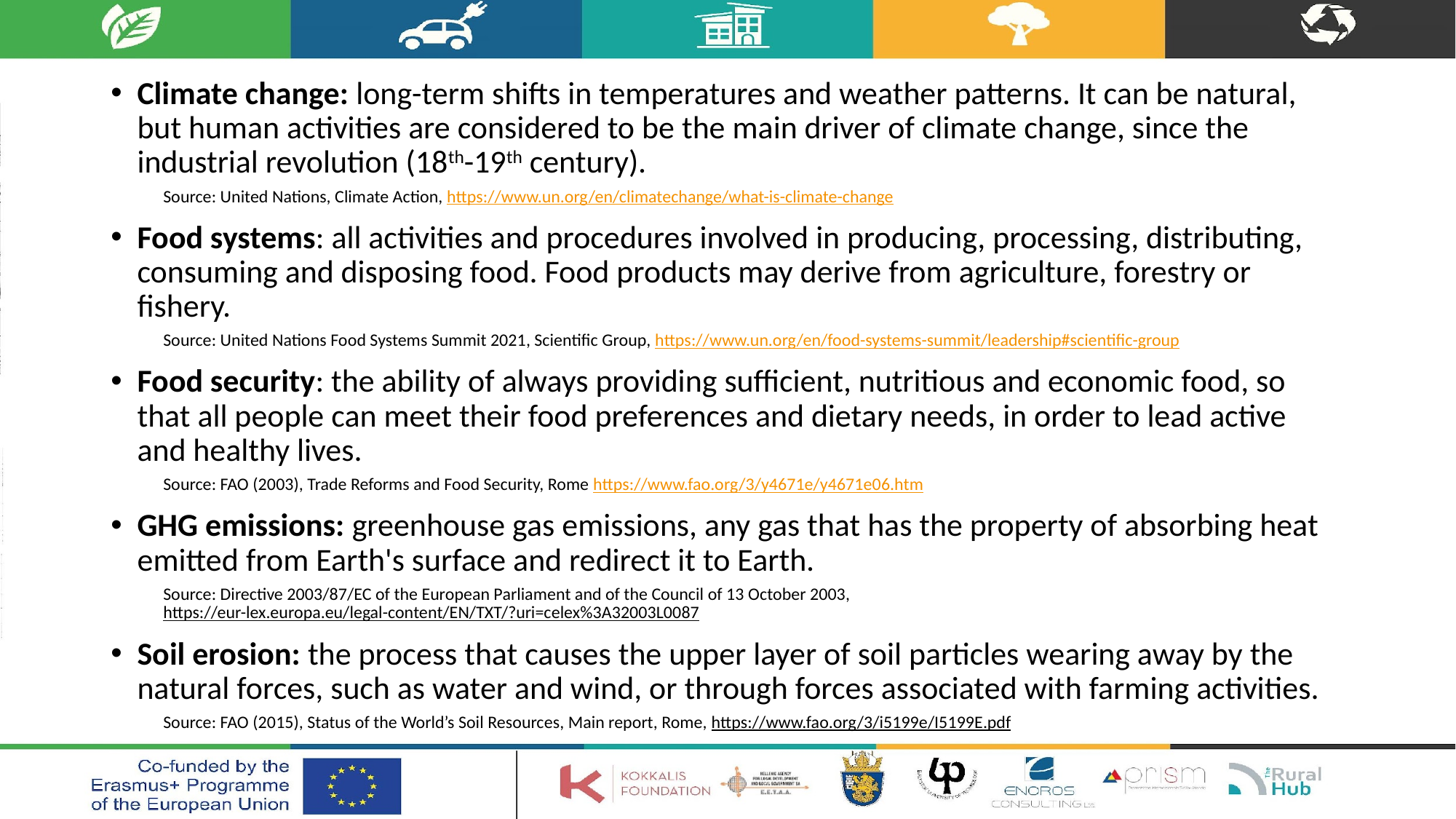

Climate change: long-term shifts in temperatures and weather patterns. It can be natural, but human activities are considered to be the main driver of climate change, since the industrial revolution (18th-19th century).
Source: United Nations, Climate Action, https://www.un.org/en/climatechange/what-is-climate-change
Food systems: all activities and procedures involved in producing, processing, distributing, consuming and disposing food. Food products may derive from agriculture, forestry or fishery.
Source: United Nations Food Systems Summit 2021, Scientific Group, https://www.un.org/en/food-systems-summit/leadership#scientific-group
Food security: the ability of always providing sufficient, nutritious and economic food, so that all people can meet their food preferences and dietary needs, in order to lead active and healthy lives.
Source: FAO (2003), Trade Reforms and Food Security, Rome https://www.fao.org/3/y4671e/y4671e06.htm
GHG emissions: greenhouse gas emissions, any gas that has the property of absorbing heat emitted from Earth's surface and redirect it to Earth.
Source: Directive 2003/87/EC of the European Parliament and of the Council of 13 October 2003, https://eur-lex.europa.eu/legal-content/EN/TXT/?uri=celex%3A32003L0087
Soil erosion: the process that causes the upper layer of soil particles wearing away by the natural forces, such as water and wind, or through forces associated with farming activities.
Source: FAO (2015), Status of the World’s Soil Resources, Main report, Rome, https://www.fao.org/3/i5199e/I5199E.pdf